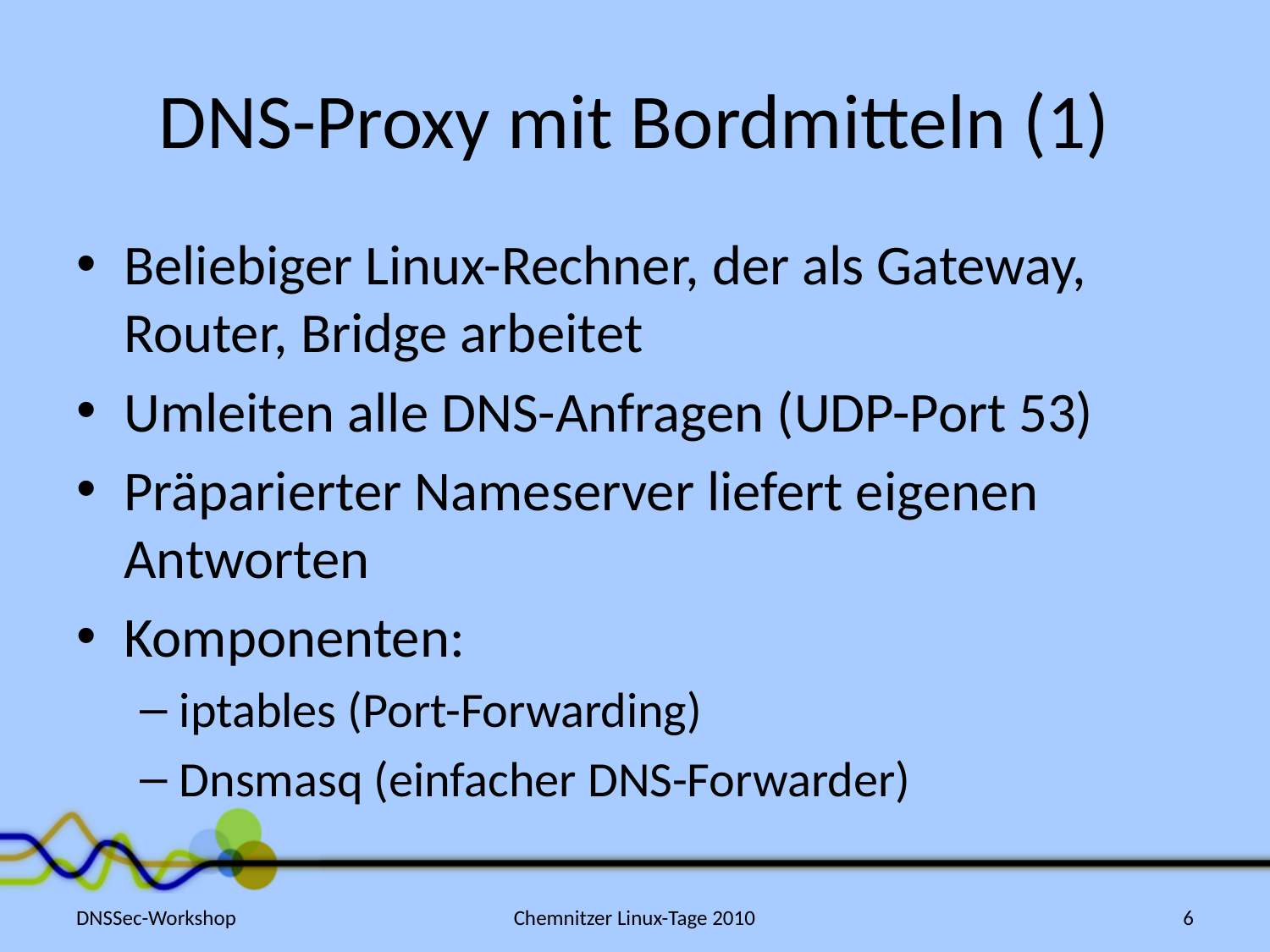

# DNS-Proxy mit Bordmitteln (1)
Beliebiger Linux-Rechner, der als Gateway, Router, Bridge arbeitet
Umleiten alle DNS-Anfragen (UDP-Port 53)
Präparierter Nameserver liefert eigenen Antworten
Komponenten:
iptables (Port-Forwarding)
Dnsmasq (einfacher DNS-Forwarder)
DNSSec-Workshop
Chemnitzer Linux-Tage 2010
6